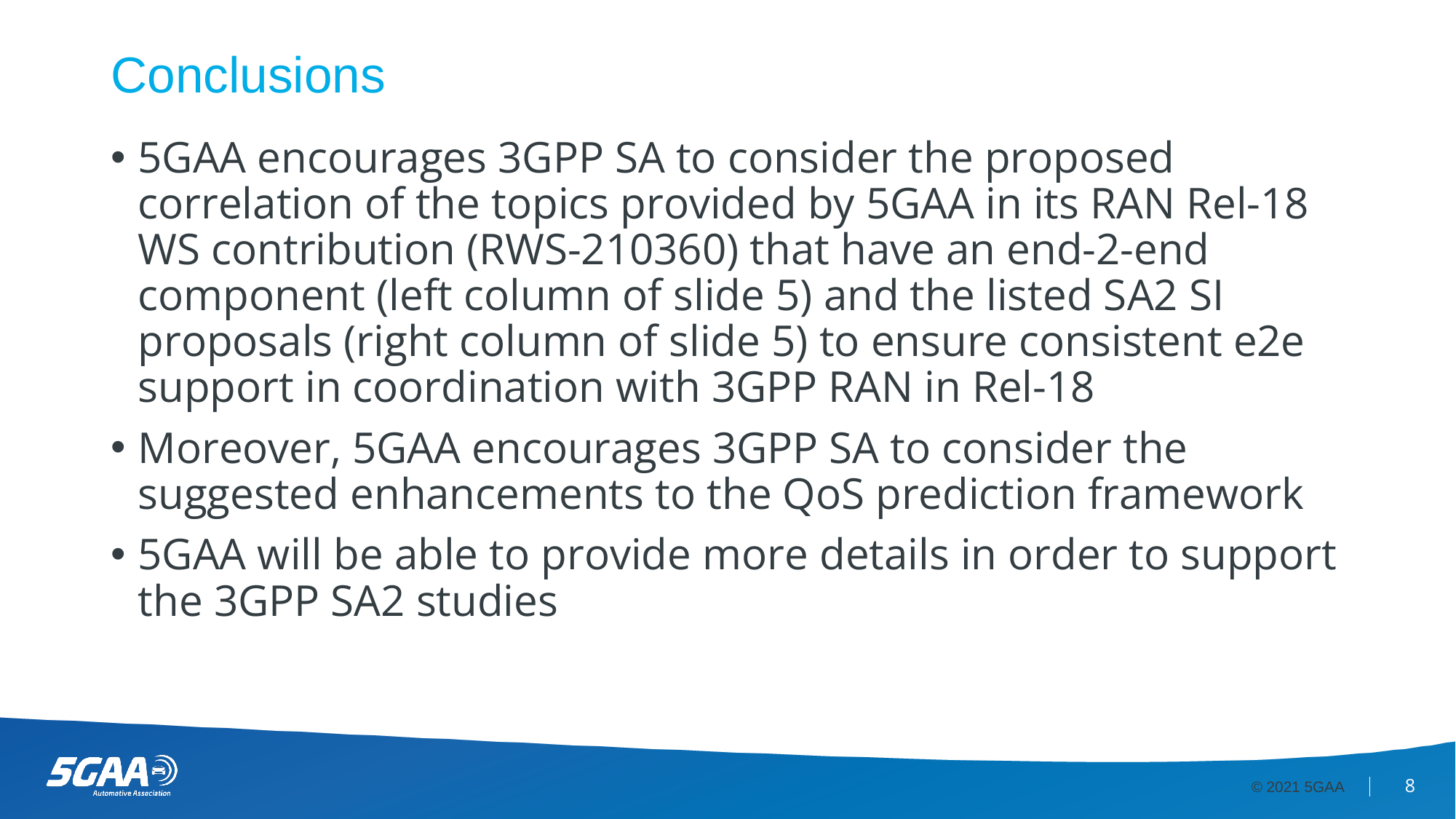

# Conclusions
5GAA encourages 3GPP SA to consider the proposed correlation of the topics provided by 5GAA in its RAN Rel-18 WS contribution (RWS-210360) that have an end-2-end component (left column of slide 5) and the listed SA2 SI proposals (right column of slide 5) to ensure consistent e2e support in coordination with 3GPP RAN in Rel-18
Moreover, 5GAA encourages 3GPP SA to consider the suggested enhancements to the QoS prediction framework
5GAA will be able to provide more details in order to support the 3GPP SA2 studies